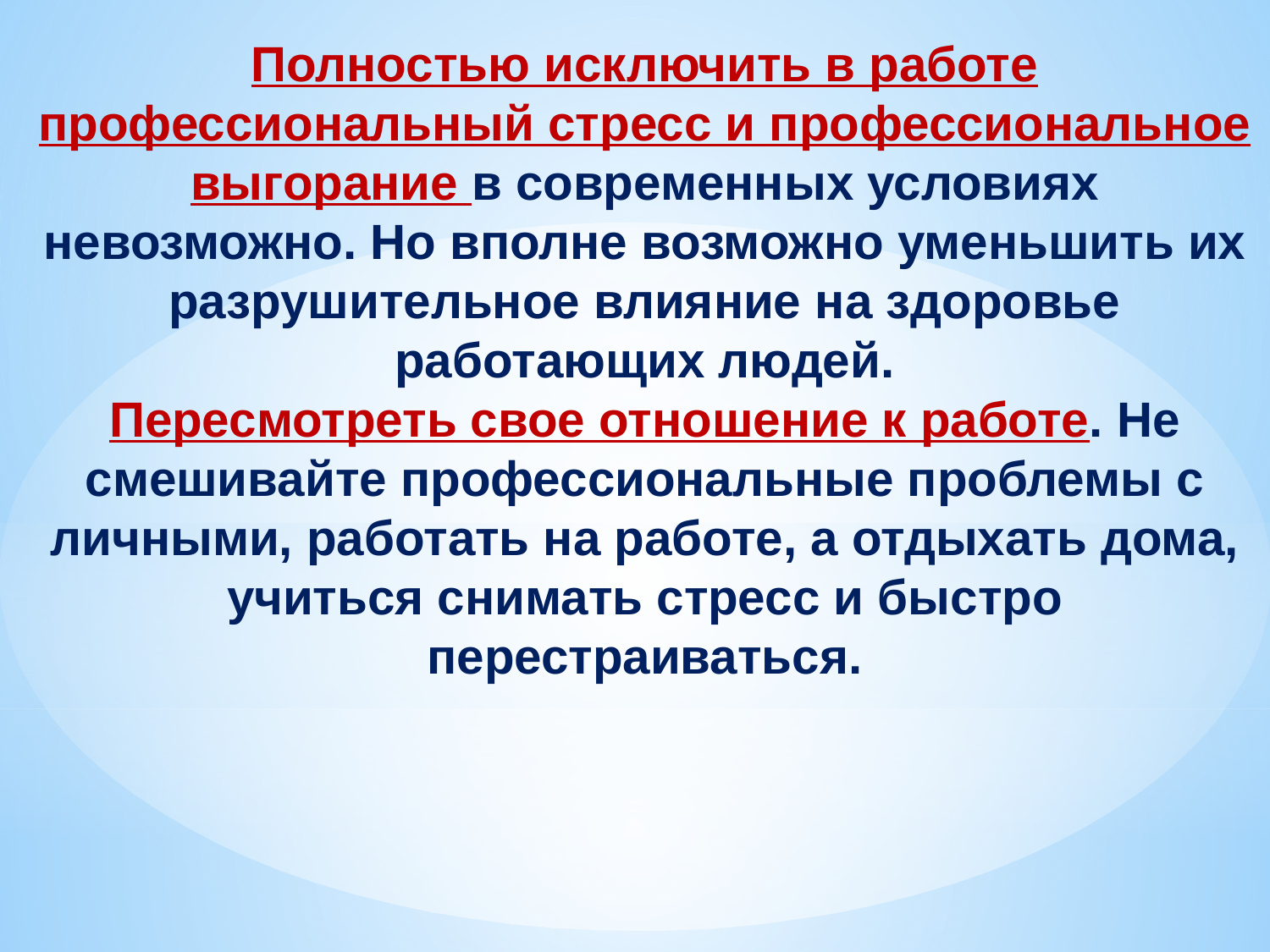

Полностью исключить в работе профессиональный стресс и профессиональное выгорание в современных условиях невозможно. Но вполне возможно уменьшить их разрушительное влияние на здоровье работающих людей.
Пересмотреть свое отношение к работе. Не смешивайте профессиональные проблемы с личными, работать на работе, а отдыхать дома, учиться снимать стресс и быстро перестраиваться.